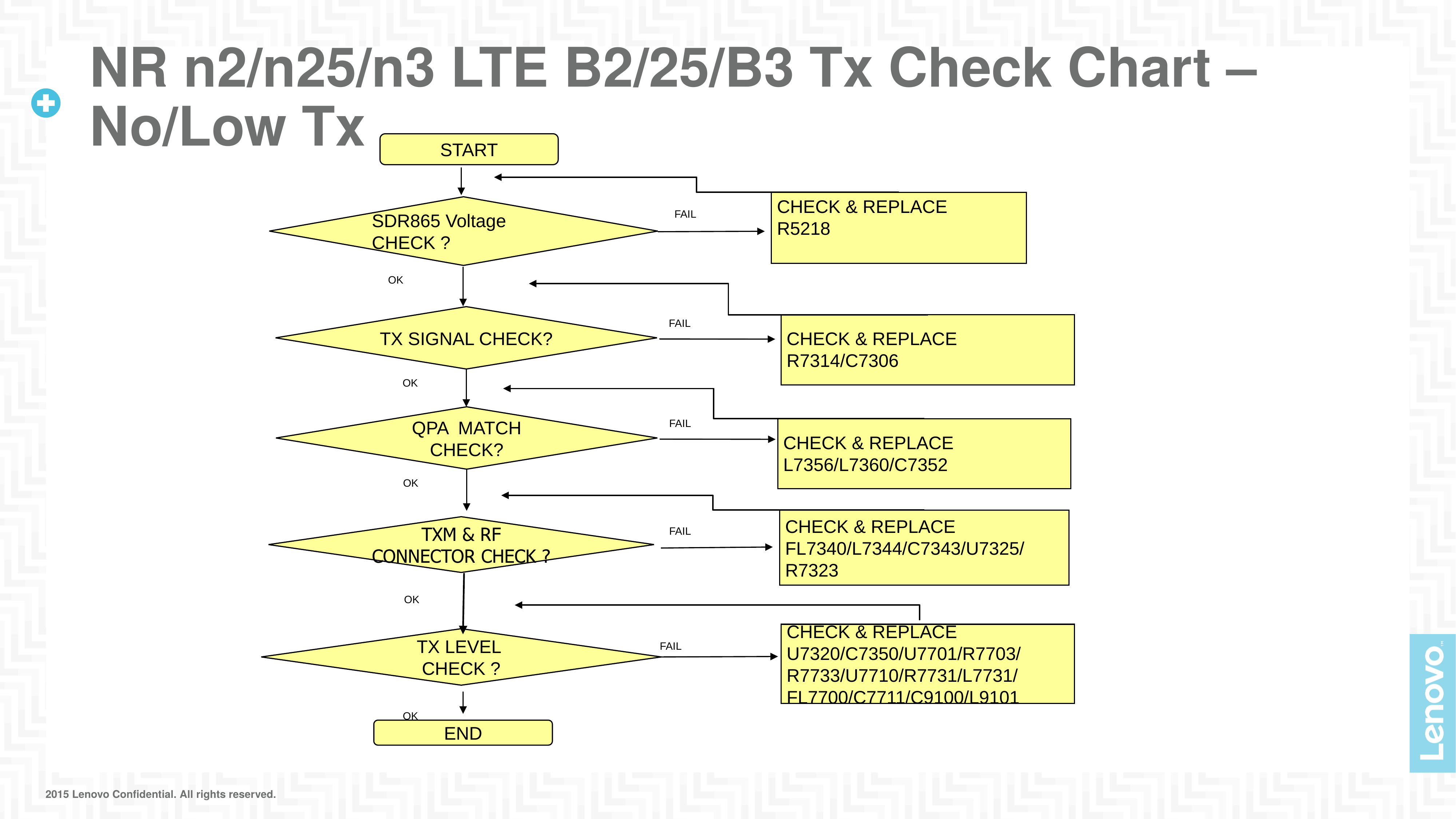

START
CHECK & REPLACE
R5218

SDR865 Voltage CHECK ?

FAIL
OK
TX SIGNAL CHECK?
FAIL
CHECK & REPLACE
R7314/C7306
OK
QPA  MATCH
CHECK?
FAIL
CHECK & REPLACE
L7356/L7360/C7352
OK
CHECK & REPLACE
FL7340/L7344/C7343/U7325/R7323
TXM & RF CONNECTOR CHECK ?
FAIL
OK
TX LEVEL
CHECK ?
FAIL
OK
END
CHECK & REPLACE
U7320/C7350/U7701/R7703/R7733/U7710/R7731/L7731/FL7700/C7711/C9100/L9101
# NR n2/n25/n3 LTE B2/25/B3 Tx Check Chart – No/Low Tx